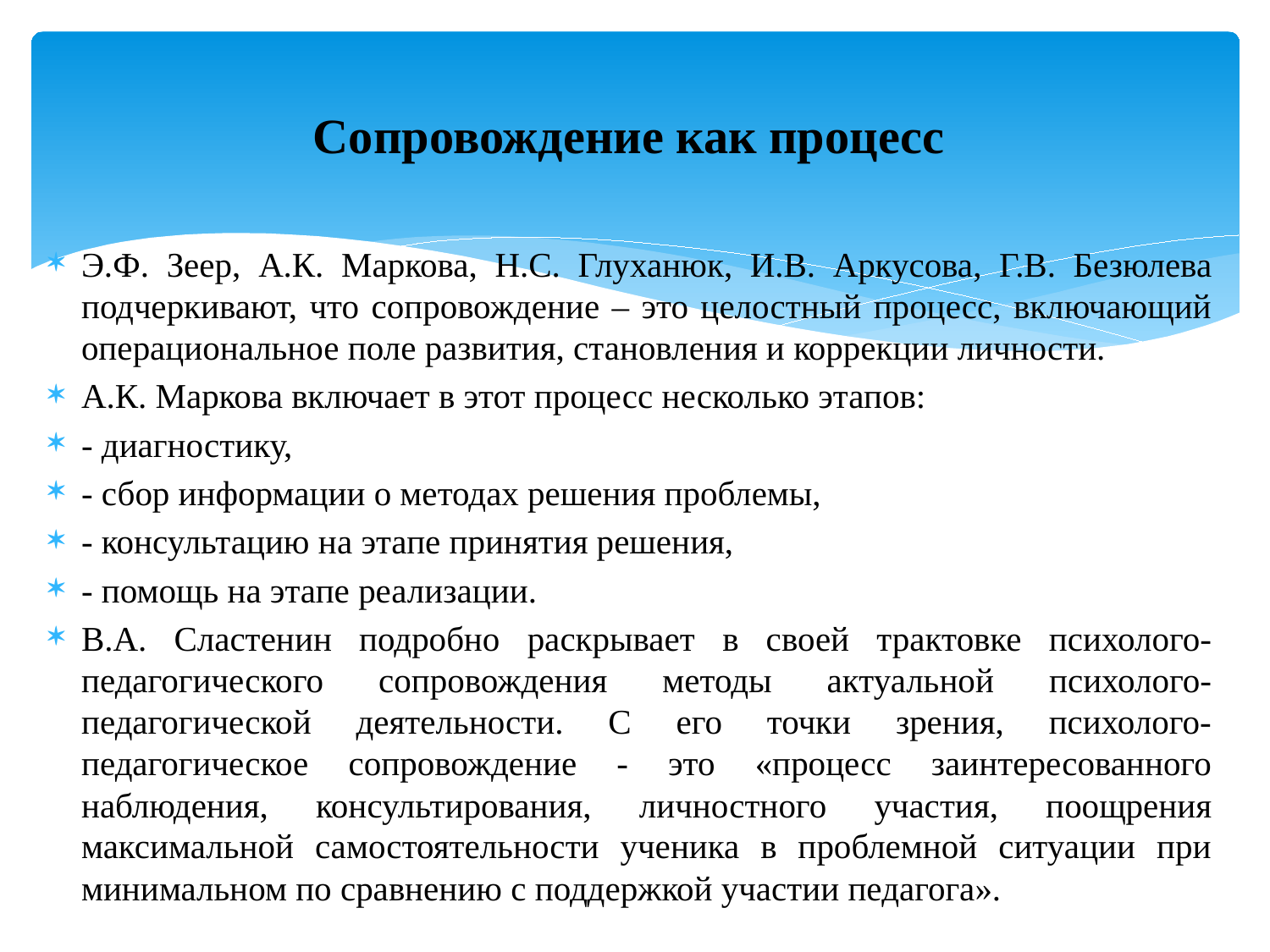

# Сопровождение как процесс
Э.Ф. Зеер, А.К. Маркова, Н.С. Глуханюк, И.В. Аркусова, Г.В. Безюлева подчеркивают, что сопровождение – это целостный процесс, включающий операциональное поле развития, становления и коррекции личности.
А.К. Маркова включает в этот процесс несколько этапов:
- диагностику,
- сбор информации о методах решения проблемы,
- консультацию на этапе принятия решения,
- помощь на этапе реализации.
В.А. Сластенин подробно раскрывает в своей трактовке психолого-педагогического сопровождения методы актуальной психолого-педагогической деятельности. С его точки зрения, психолого-педагогическое сопровождение - это «процесс заинтересованного наблюдения, консультирования, личностного участия, поощрения максимальной самостоятельности ученика в проблемной ситуации при минимальном по сравнению с поддержкой участии педагога».